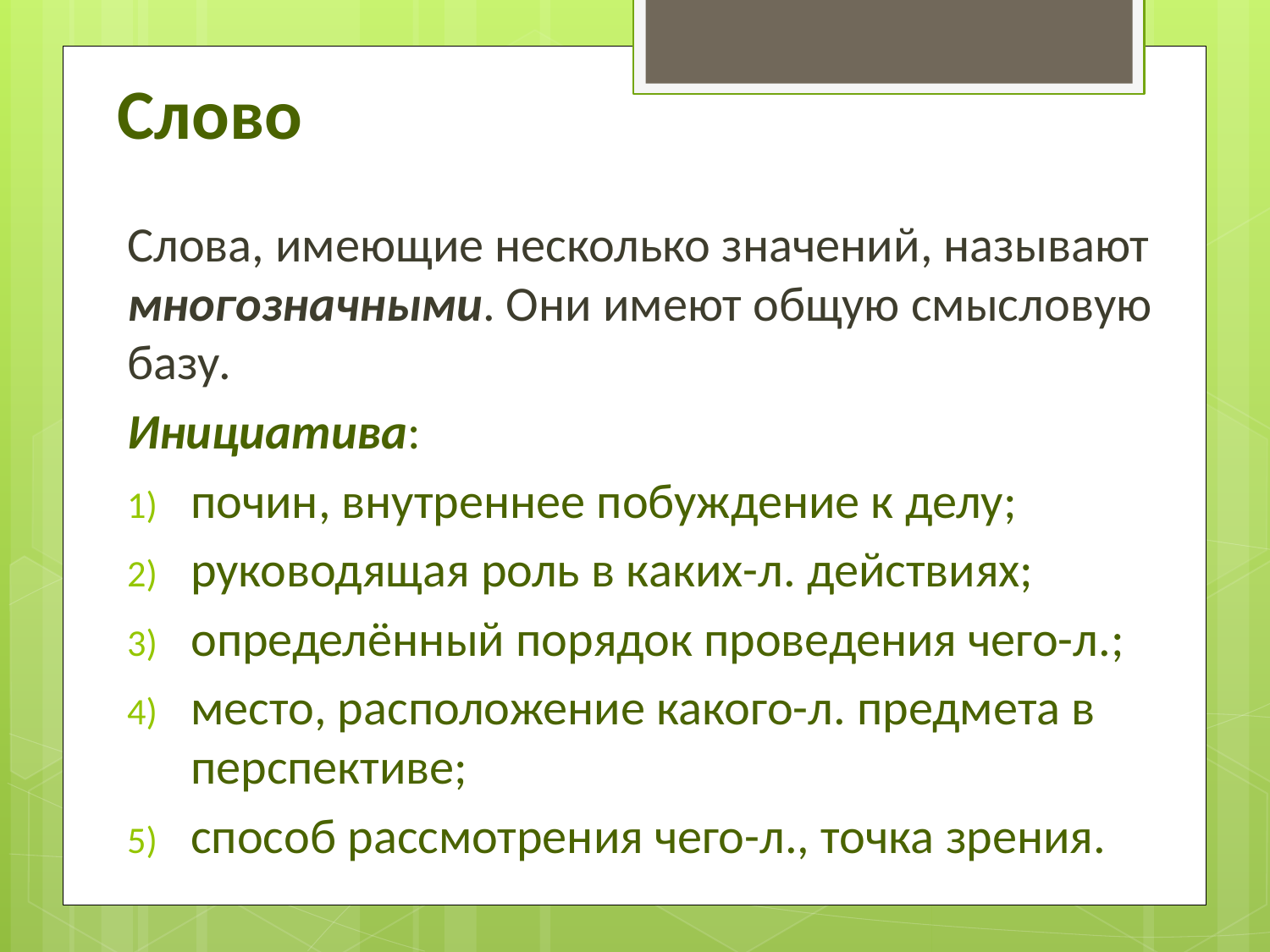

# Слово
Слова, имеющие несколько значений, называют многозначными. Они имеют общую смысловую базу.
Инициатива:
почин, внутреннее побуждение к делу;
руководящая роль в каких-л. действиях;
определённый порядок проведения чего-л.;
место, расположение какого-л. предмета в перспективе;
способ рассмотрения чего-л., точка зрения.